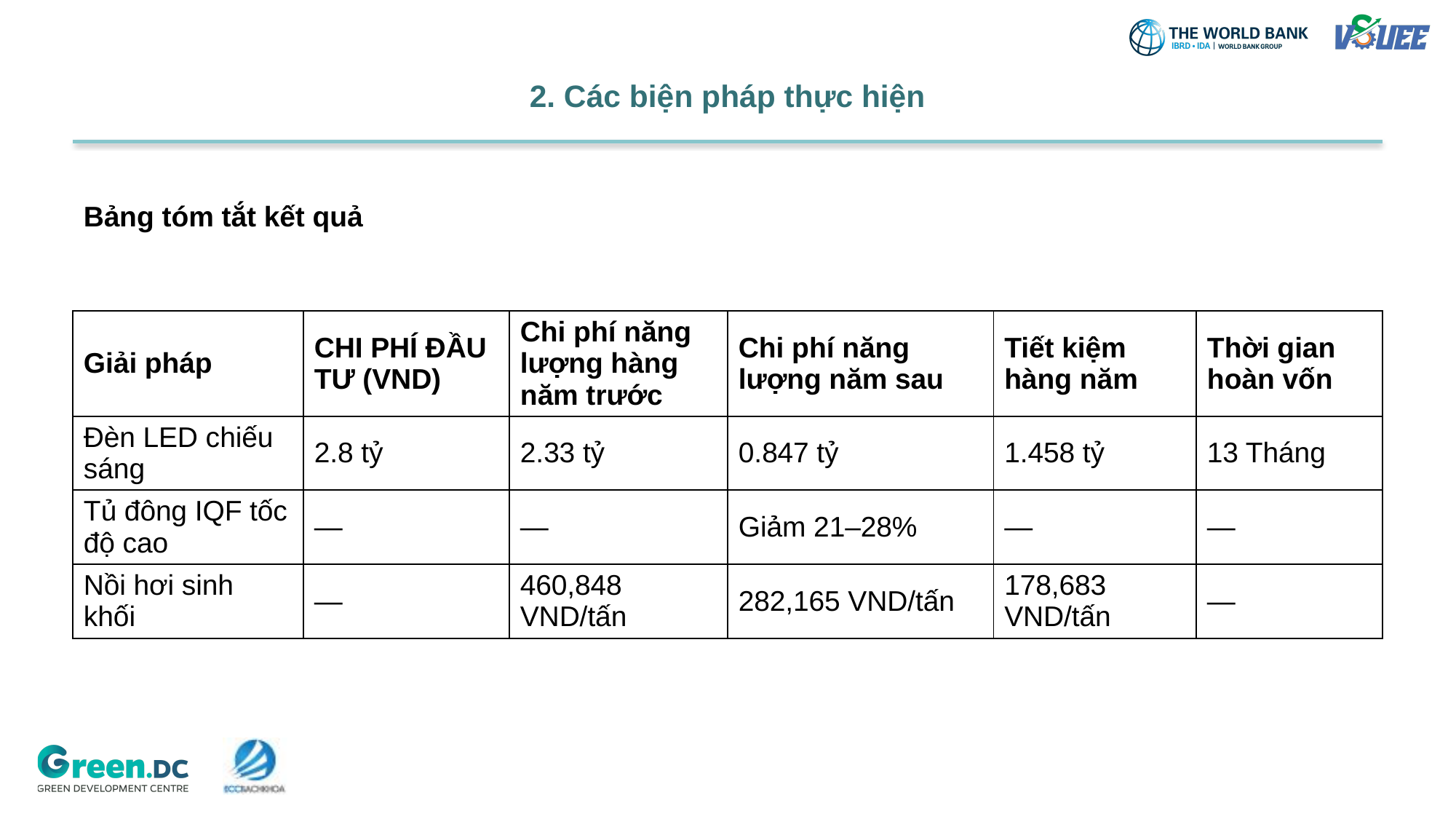

# 2. Các biện pháp thực hiện
Bảng tóm tắt kết quả
| Giải pháp | CHI PHÍ ĐẦU TƯ (VND) | Chi phí năng lượng hàng năm trước | Chi phí năng lượng năm sau | Tiết kiệm hàng năm | Thời gian hoàn vốn |
| --- | --- | --- | --- | --- | --- |
| Đèn LED chiếu sáng | 2.8 tỷ | 2.33 tỷ | 0.847 tỷ | 1.458 tỷ | 13 Tháng |
| Tủ đông IQF tốc độ cao | — | — | Giảm 21–28% | — | — |
| Nồi hơi sinh khối | — | 460,848 VND/tấn | 282,165 VND/tấn | 178,683 VND/tấn | — |